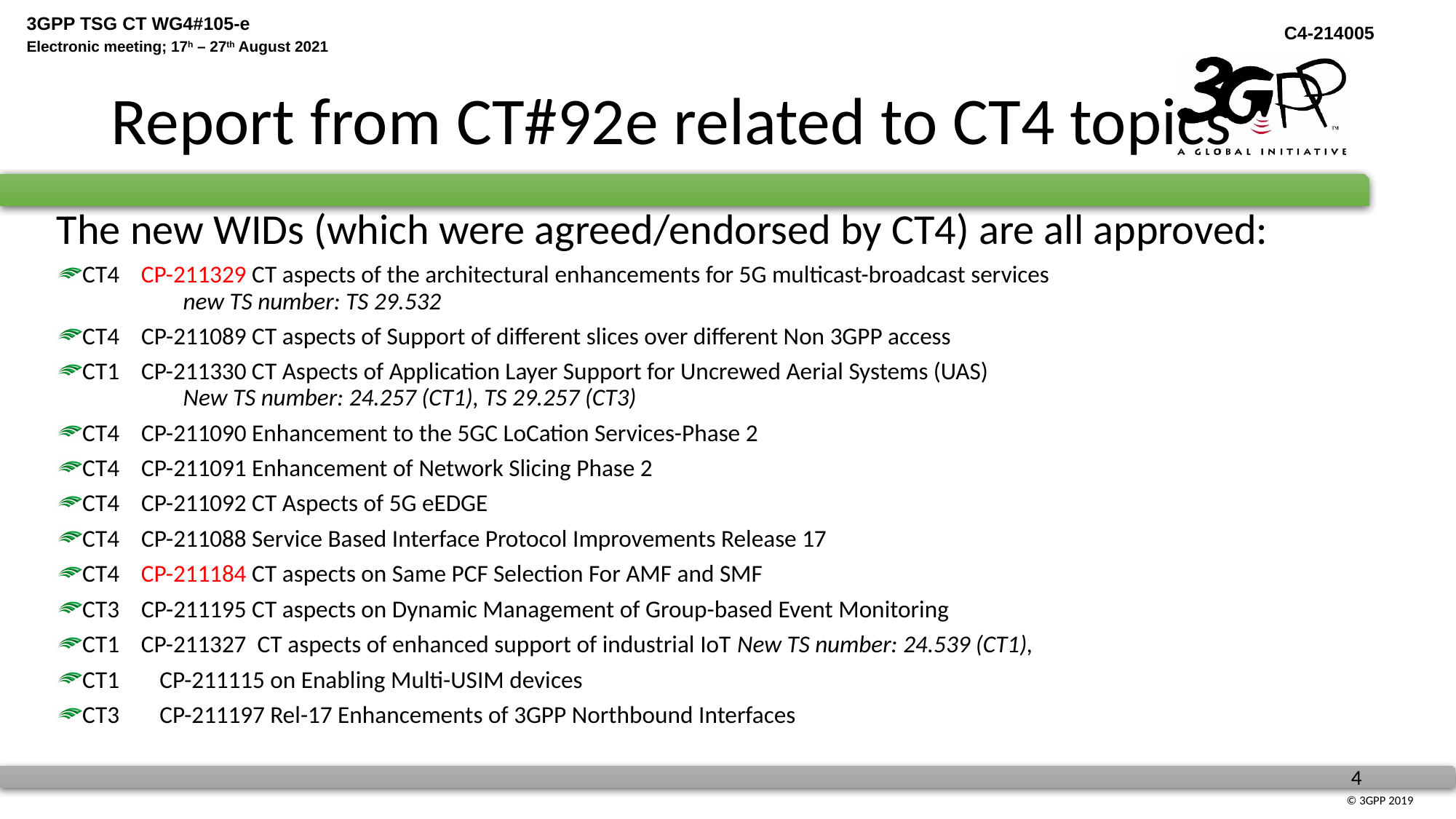

# Report from CT#92e related to CT4 topics
The new WIDs (which were agreed/endorsed by CT4) are all approved:
CT4    CP-211329 CT aspects of the architectural enhancements for 5G multicast-broadcast services
 		new TS number: TS 29.532
CT4    CP-211089 CT aspects of Support of different slices over different Non 3GPP access
CT1    CP-211330 CT Aspects of Application Layer Support for Uncrewed Aerial Systems (UAS)
		New TS number: 24.257 (CT1), TS 29.257 (CT3)
CT4    CP-211090 Enhancement to the 5GC LoCation Services-Phase 2
CT4    CP-211091 Enhancement of Network Slicing Phase 2
CT4    CP-211092 CT Aspects of 5G eEDGE
CT4    CP-211088 Service Based Interface Protocol Improvements Release 17
CT4    CP-211184 CT aspects on Same PCF Selection For AMF and SMF
CT3    CP-211195 CT aspects on Dynamic Management of Group-based Event Monitoring
CT1    CP-211327  CT aspects of enhanced support of industrial IoT New TS number: 24.539 (CT1),
CT1	CP-211115 on Enabling Multi-USIM devices
CT3	CP-211197 Rel-17 Enhancements of 3GPP Northbound Interfaces